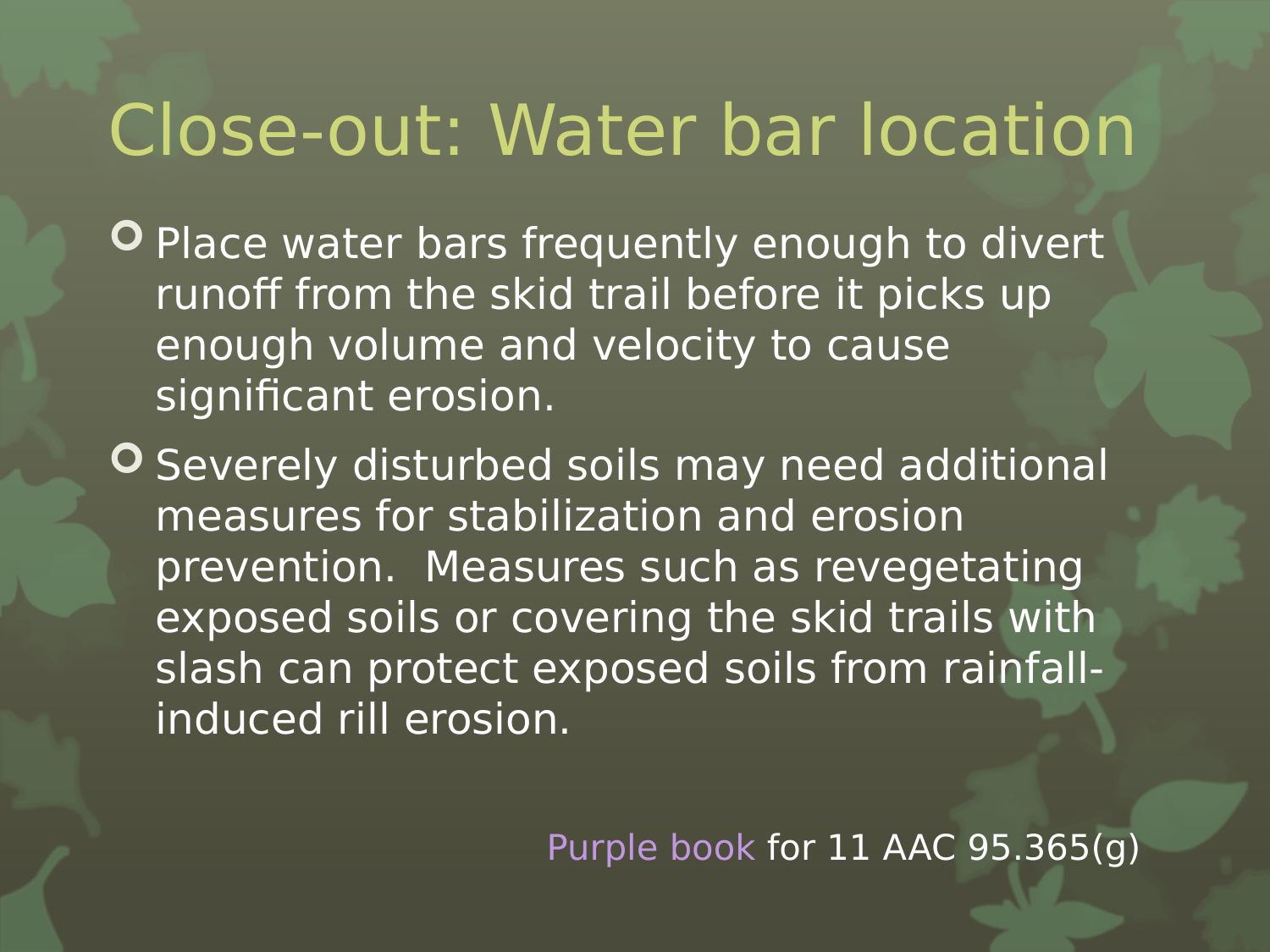

# Close-out: Water bar location

Place water bars frequently enough to divert runoff from the skid trail before it picks up enough volume and velocity to cause significant erosion.
Severely disturbed soils may need additional measures for stabilization and erosion prevention.  Measures such as revegetating exposed soils or covering the skid trails with slash can protect exposed soils from rainfall-induced rill erosion.

Purple book for 11 AAC 95.365(g)